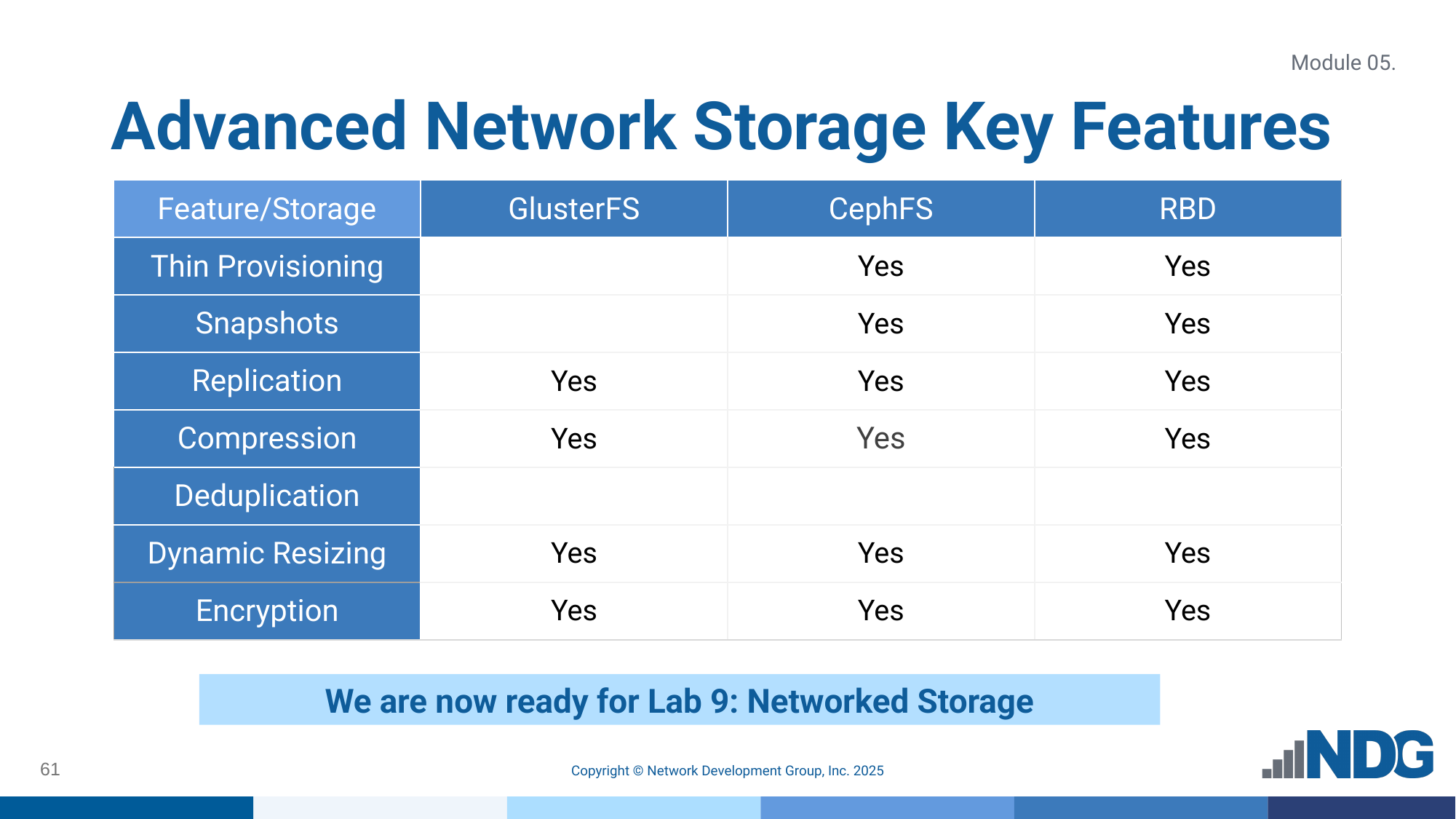

# Advanced Network Storage Key Features
Module 05.
| Feature/Storage | GlusterFS | CephFS | RBD |
| --- | --- | --- | --- |
| Thin Provisioning |  | Yes | Yes |
| Snapshots |  | Yes | Yes |
| Replication | Yes | Yes | Yes |
| Compression | Yes | Yes | Yes |
| Deduplication |  |  |  |
| Dynamic Resizing | Yes | Yes | Yes |
| Encryption | Yes | Yes | Yes |
We are now ready for Lab 9: Networked Storage